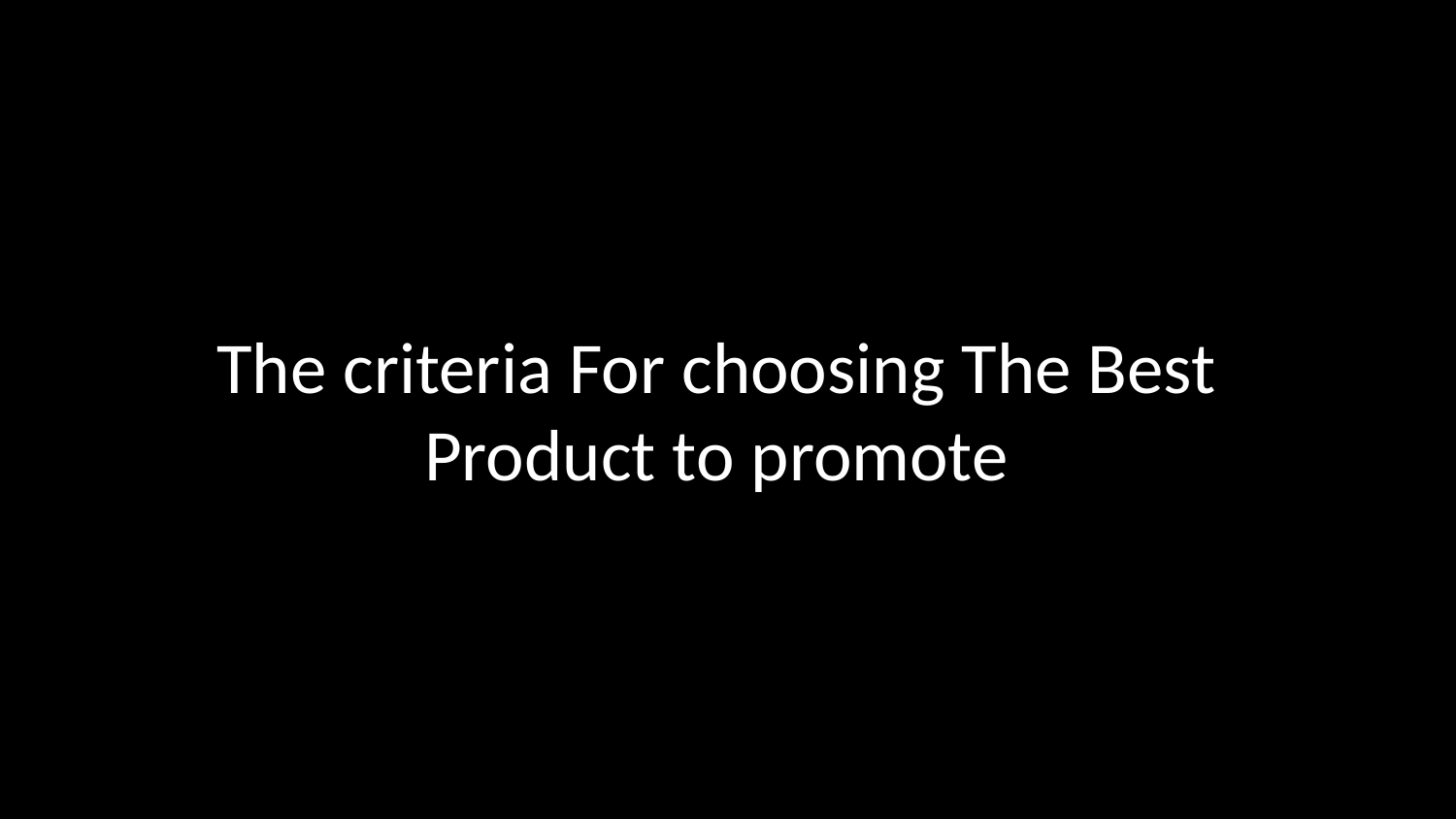

# The criteria For choosing The Best Product to promote